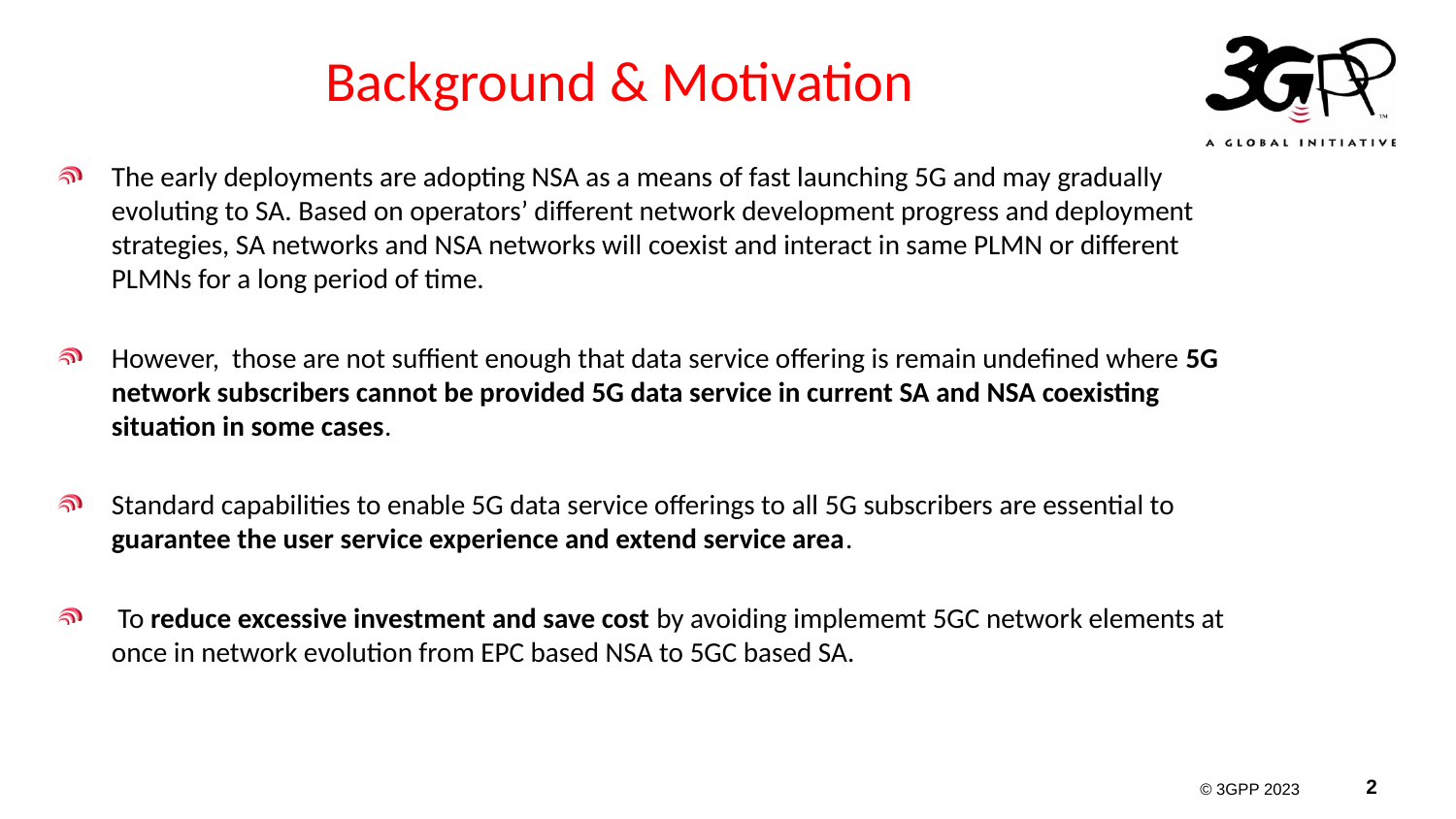

Background & Motivation
The early deployments are adopting NSA as a means of fast launching 5G and may gradually evoluting to SA. Based on operators’ different network development progress and deployment strategies, SA networks and NSA networks will coexist and interact in same PLMN or different PLMNs for a long period of time.

However,  those are not suffient enough that data service offering is remain undefined where 5G network subscribers cannot be provided 5G data service in current SA and NSA coexisting situation in some cases.

Standard capabilities to enable 5G data service offerings to all 5G subscribers are essential to guarantee the user service experience and extend service area.

 To reduce excessive investment and save cost by avoiding implememt 5GC network elements at once in network evolution from EPC based NSA to 5GC based SA.